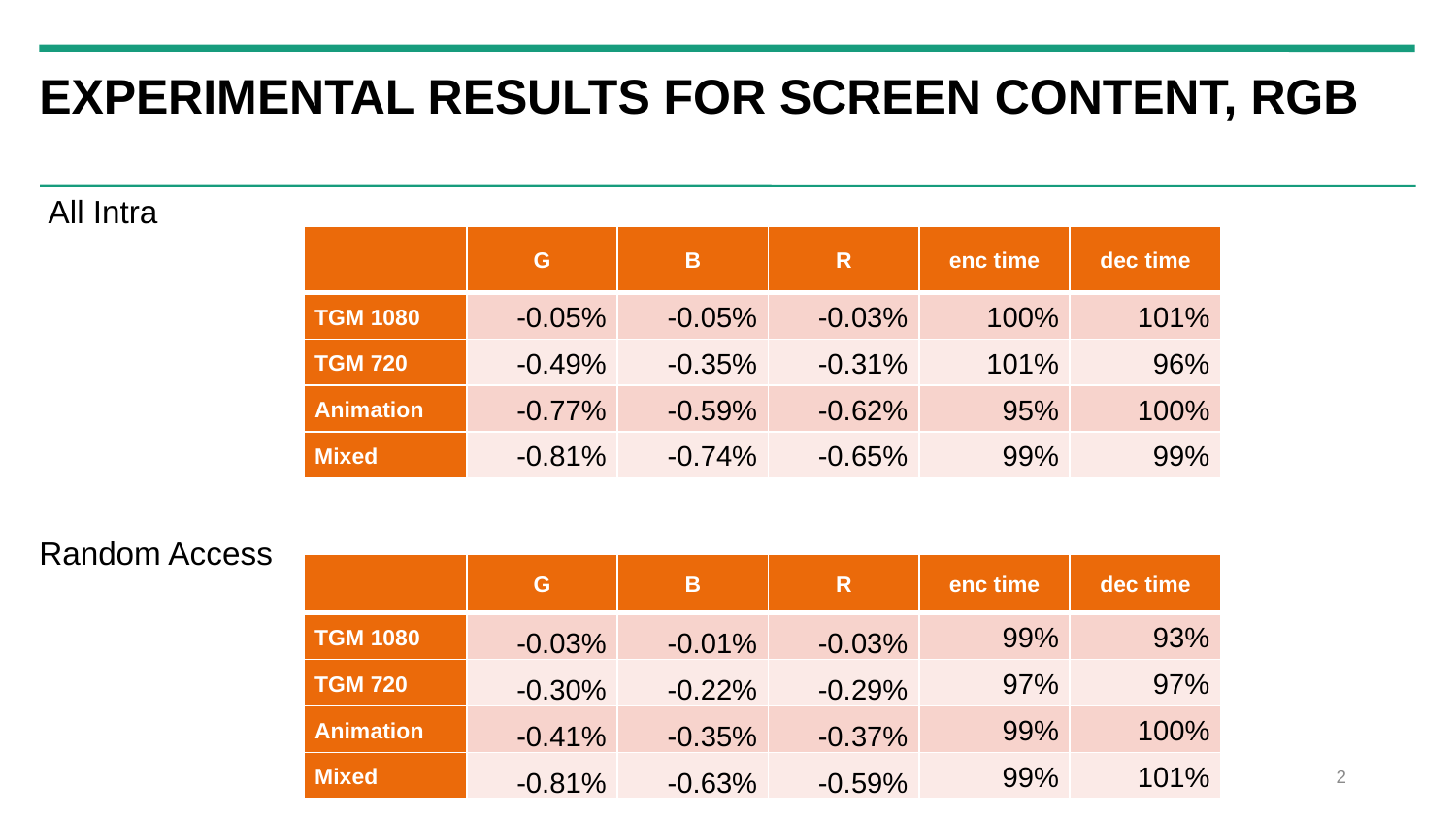

# ExperIMEntal results for Screen content, RGB
 All Intra

Random Access

|  | G | B | R | enc time | dec time |
| --- | --- | --- | --- | --- | --- |
| TGM 1080 | -0.05% | -0.05% | -0.03% | 100% | 101% |
| TGM 720 | -0.49% | -0.35% | -0.31% | 101% | 96% |
| Animation | -0.77% | -0.59% | -0.62% | 95% | 100% |
| Mixed | -0.81% | -0.74% | -0.65% | 99% | 99% |
|  | G | B | R | enc time | dec time |
| --- | --- | --- | --- | --- | --- |
| TGM 1080 | -0.03% | -0.01% | -0.03% | 99% | 93% |
| TGM 720 | -0.30% | -0.22% | -0.29% | 97% | 97% |
| Animation | -0.41% | -0.35% | -0.37% | 99% | 100% |
| Mixed | -0.81% | -0.63% | -0.59% | 99% | 101% |
2